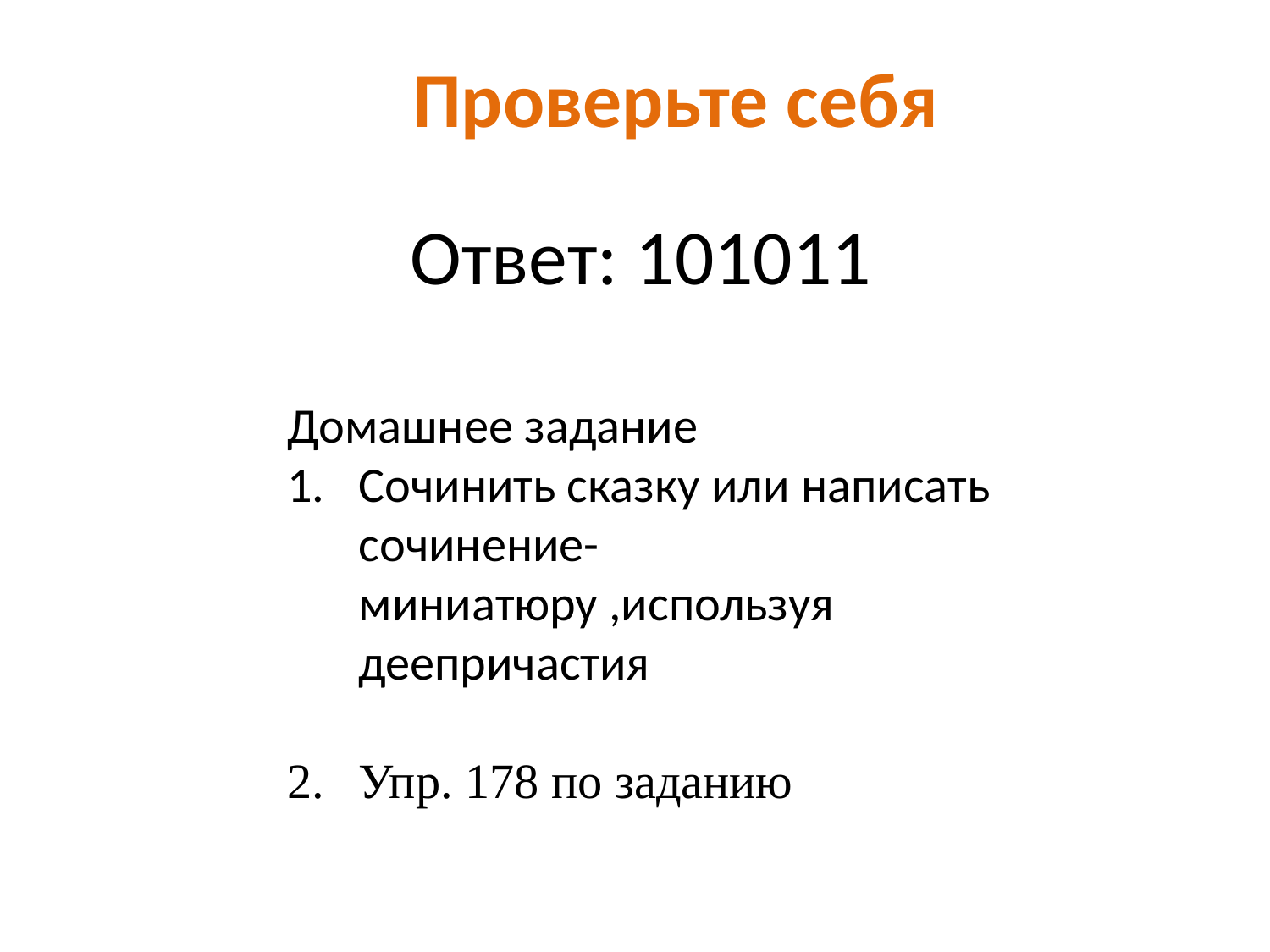

Проверьте себя
       Ответ: 101011

Домашнее задание
Сочинить сказку или написать сочинение-миниатюру ,используя деепричастия

Упр. 178 по заданию